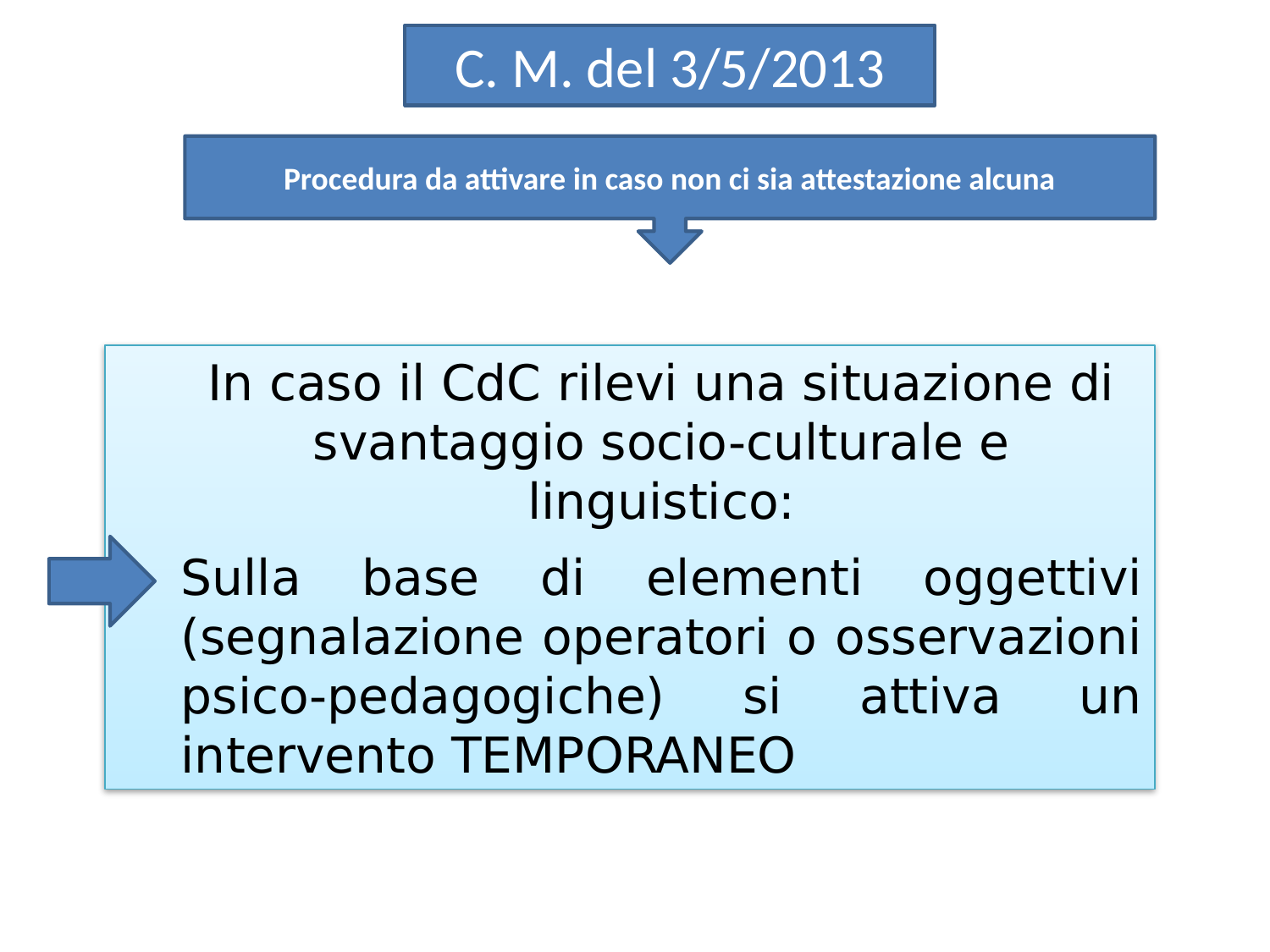

C. M. del 3/5/2013
Procedura da attivare in caso non ci sia attestazione alcuna
l

In caso il CdC rilevi una situazione di svantaggio socio-culturale e linguistico:
Sulla base di elementi oggettivi (segnalazione operatori o osservazioni psico-pedagogiche) si attiva un intervento TEMPORANEO